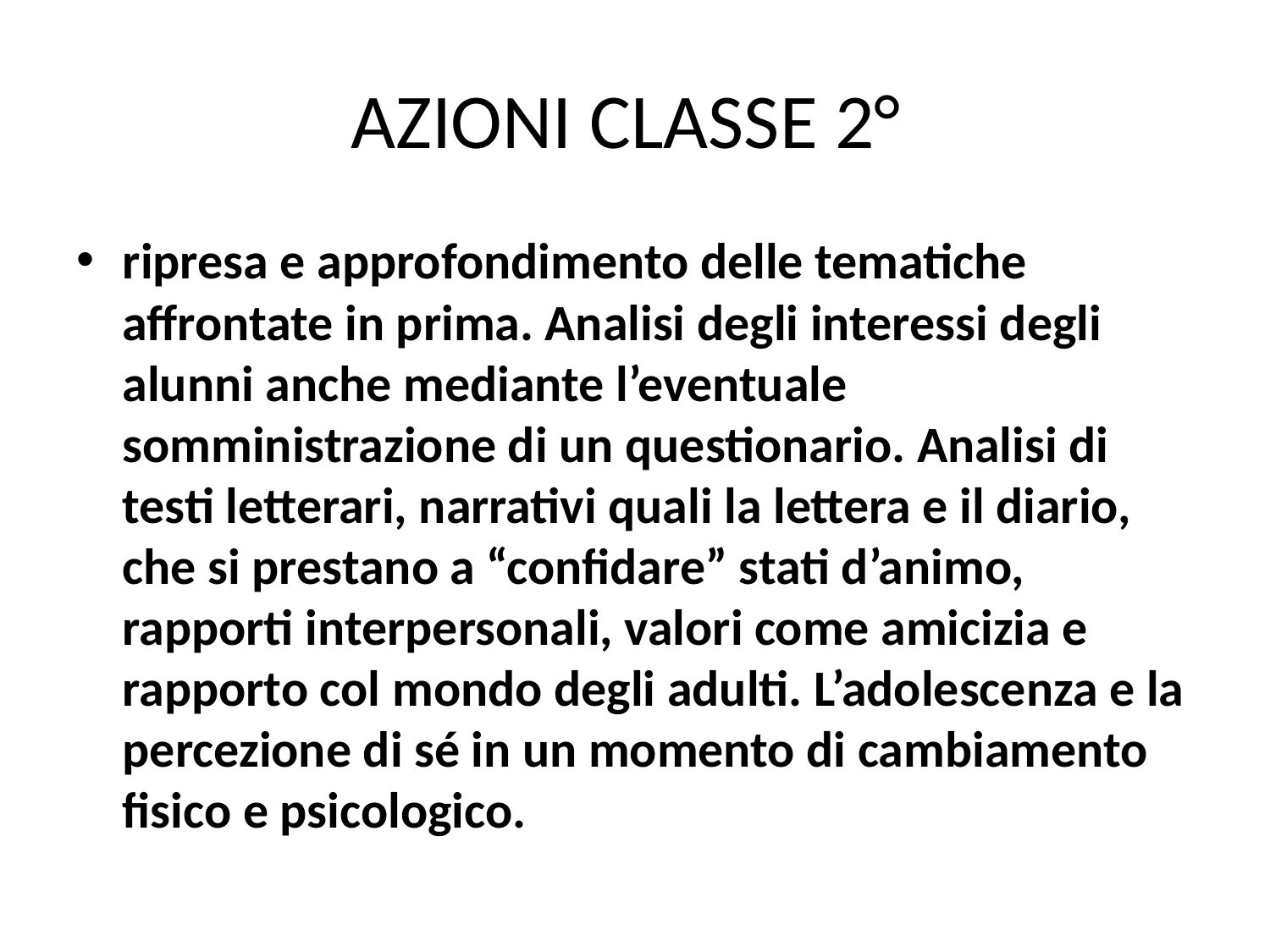

# AZIONI CLASSE 2°
ripresa e approfondimento delle tematiche affrontate in prima. Analisi degli interessi degli alunni anche mediante l’eventuale somministrazione di un questionario. Analisi di testi letterari, narrativi quali la lettera e il diario, che si prestano a “confidare” stati d’animo, rapporti interpersonali, valori come amicizia e rapporto col mondo degli adulti. L’adolescenza e la percezione di sé in un momento di cambiamento fisico e psicologico.